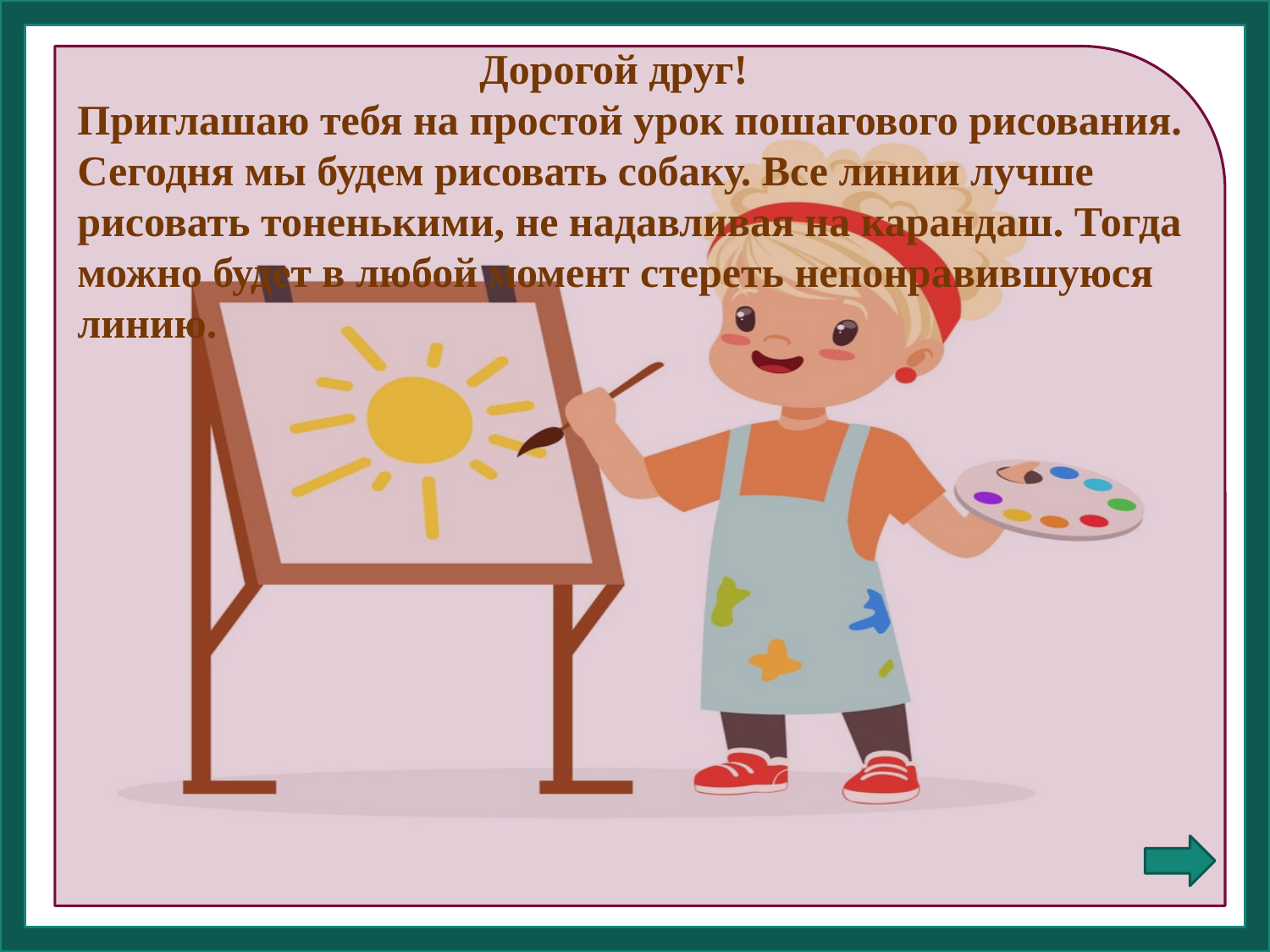

Дорогой друг!
Приглашаю тебя на простой урок пошагового рисования.
Сегодня мы будем рисовать собаку. Все линии лучше рисовать тоненькими, не надавливая на карандаш. Тогда можно будет в любой момент стереть непонравившуюся линию.